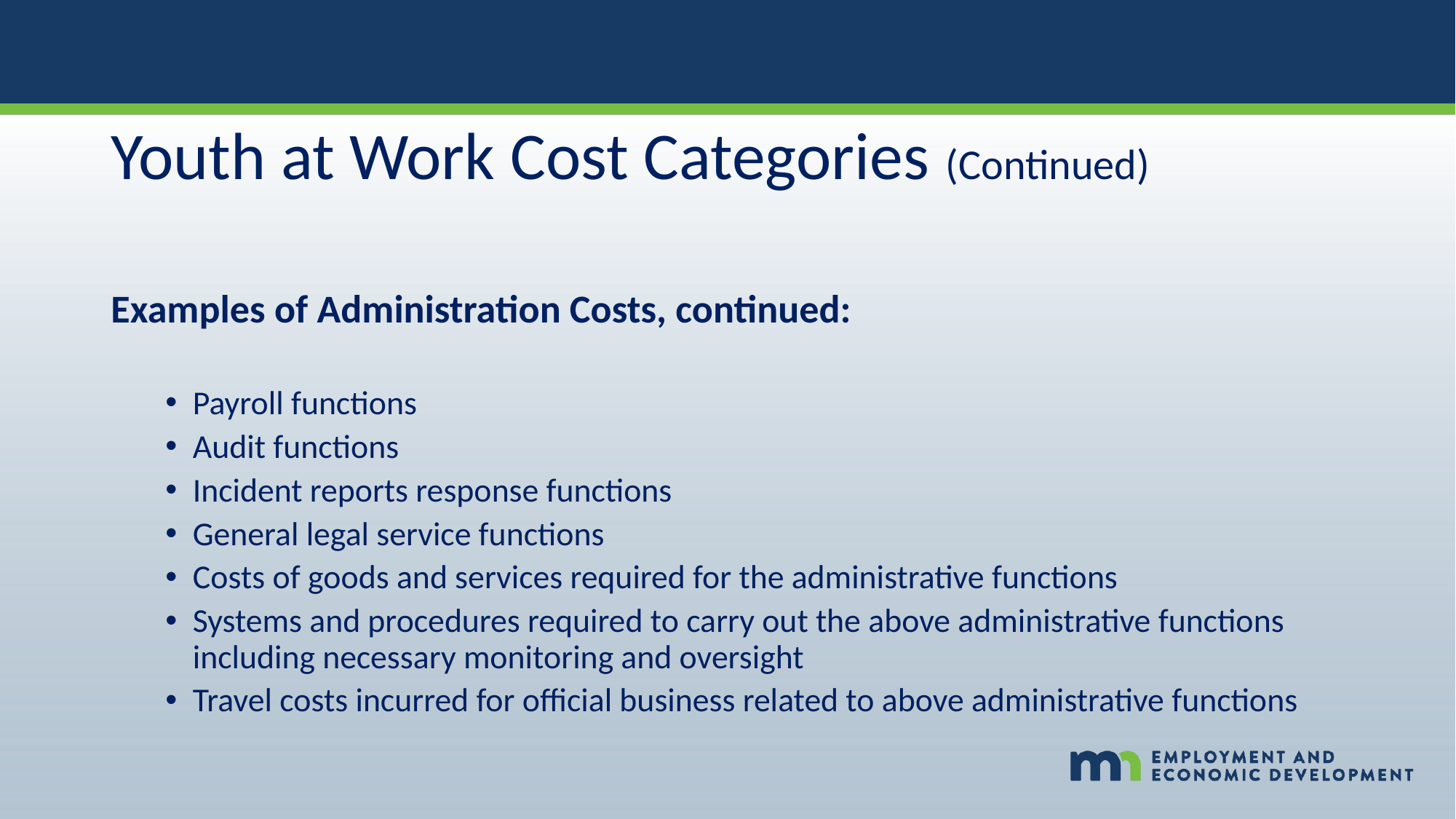

# Youth at Work Cost Categories (Continued)
Examples of Administration Costs, continued:
Payroll functions
Audit functions
Incident reports response functions
General legal service functions
Costs of goods and services required for the administrative functions
Systems and procedures required to carry out the above administrative functions including necessary monitoring and oversight
Travel costs incurred for official business related to above administrative functions